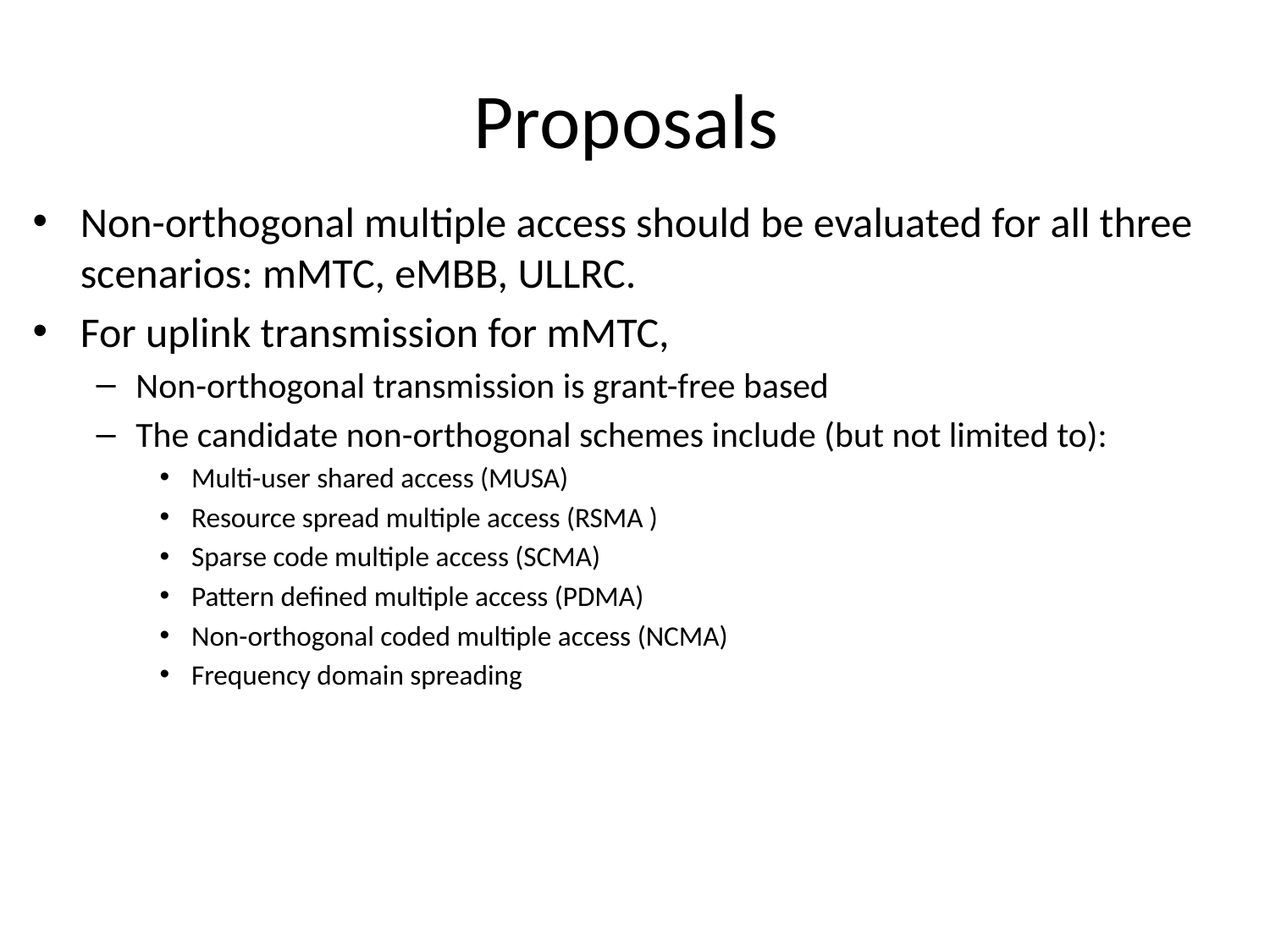

# Proposals
Non-orthogonal multiple access should be evaluated for all three scenarios: mMTC, eMBB, ULLRC.
For uplink transmission for mMTC,
Non-orthogonal transmission is grant-free based
The candidate non-orthogonal schemes include (but not limited to):
Multi-user shared access (MUSA)
Resource spread multiple access (RSMA )
Sparse code multiple access (SCMA)
Pattern defined multiple access (PDMA)
Non-orthogonal coded multiple access (NCMA)
Frequency domain spreading